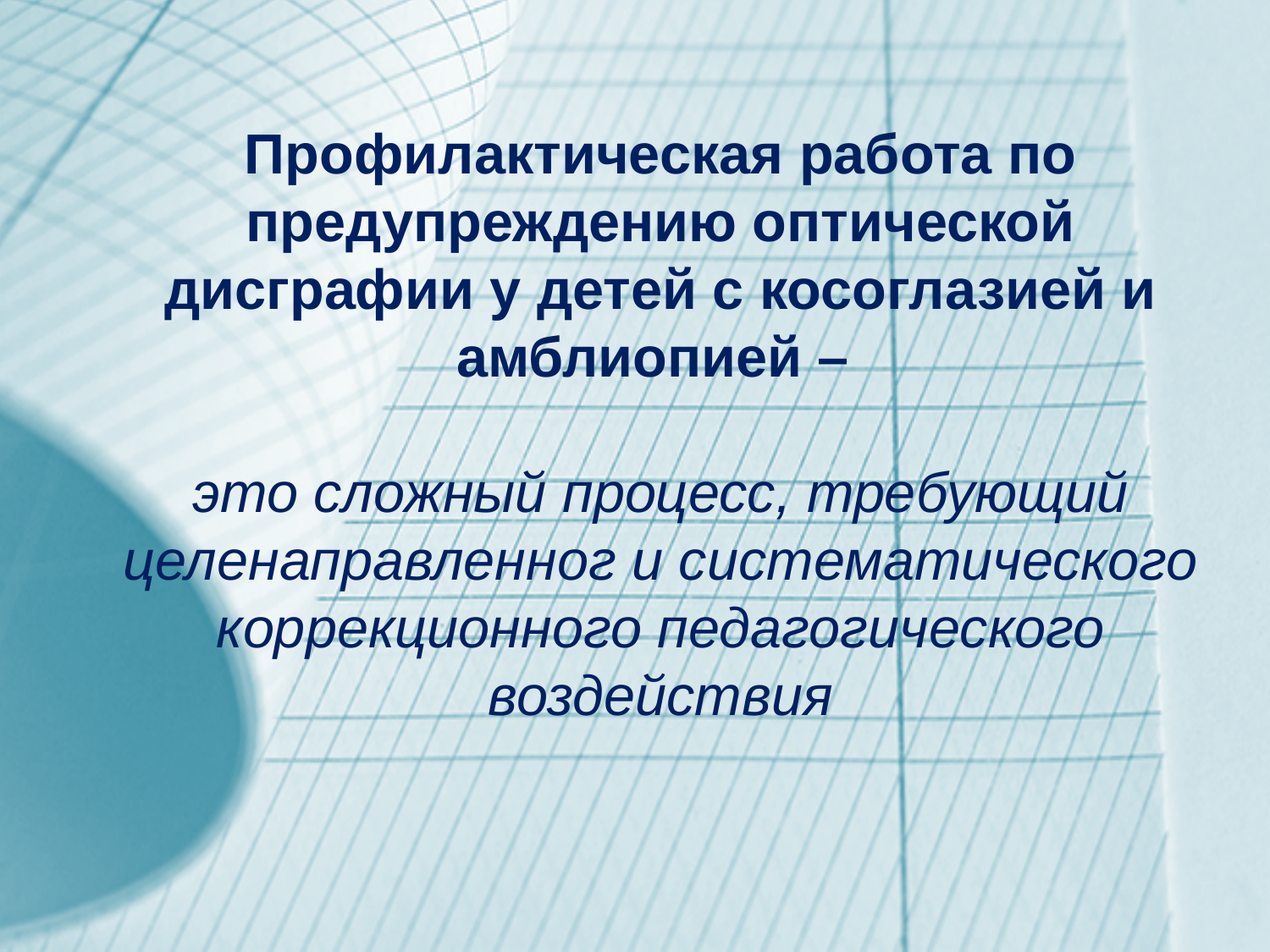

# Профилактическая работа по предупреждению оптической дисграфии у детей с косоглазией и амблиопией – это сложный процесс, требующий целенаправленног и систематического коррекционного педагогического воздействия